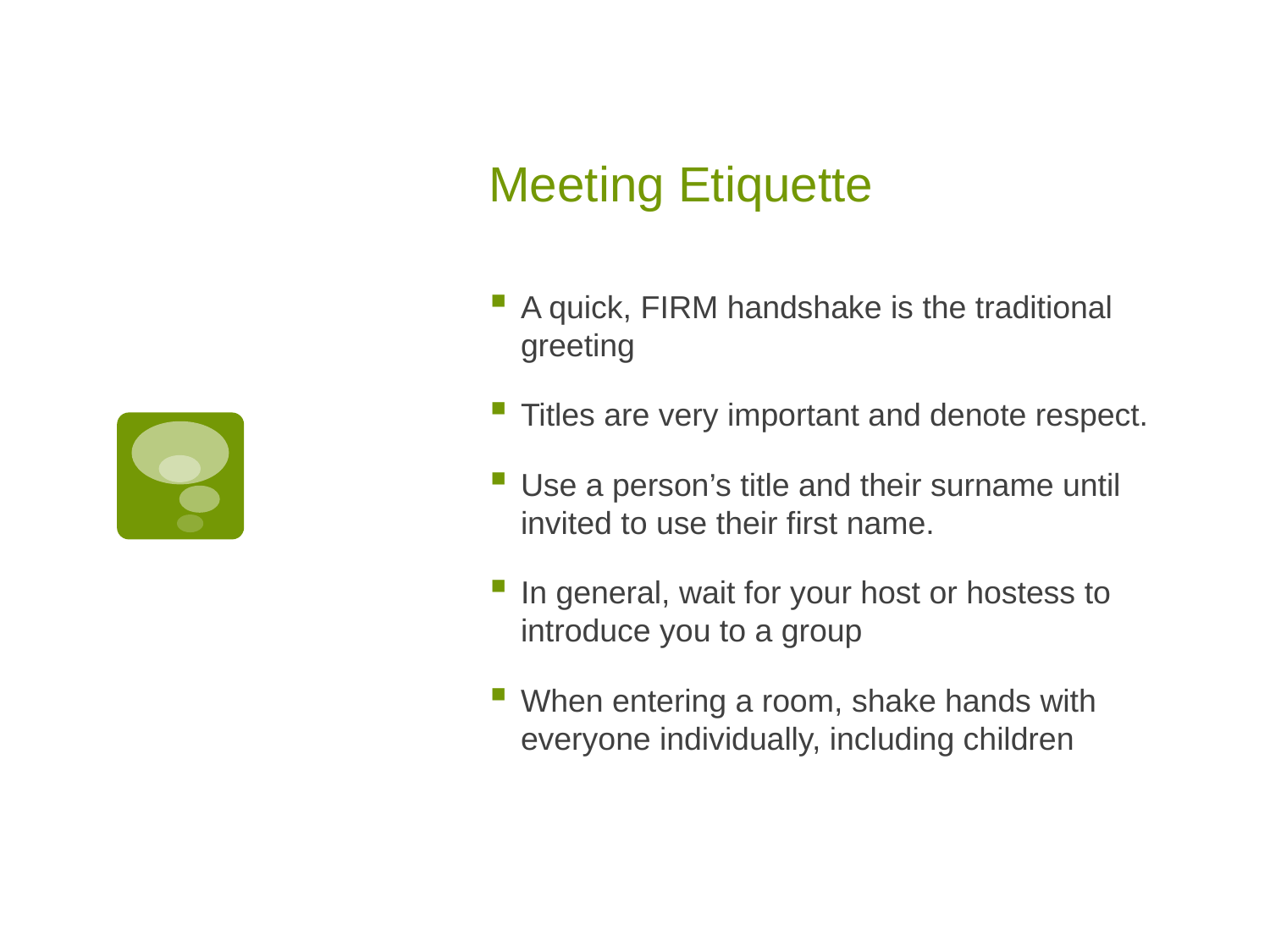

# Meeting Etiquette
A quick, FIRM handshake is the traditional greeting
Titles are very important and denote respect.
Use a person’s title and their surname until invited to use their first name.
In general, wait for your host or hostess to introduce you to a group
When entering a room, shake hands with everyone individually, including children